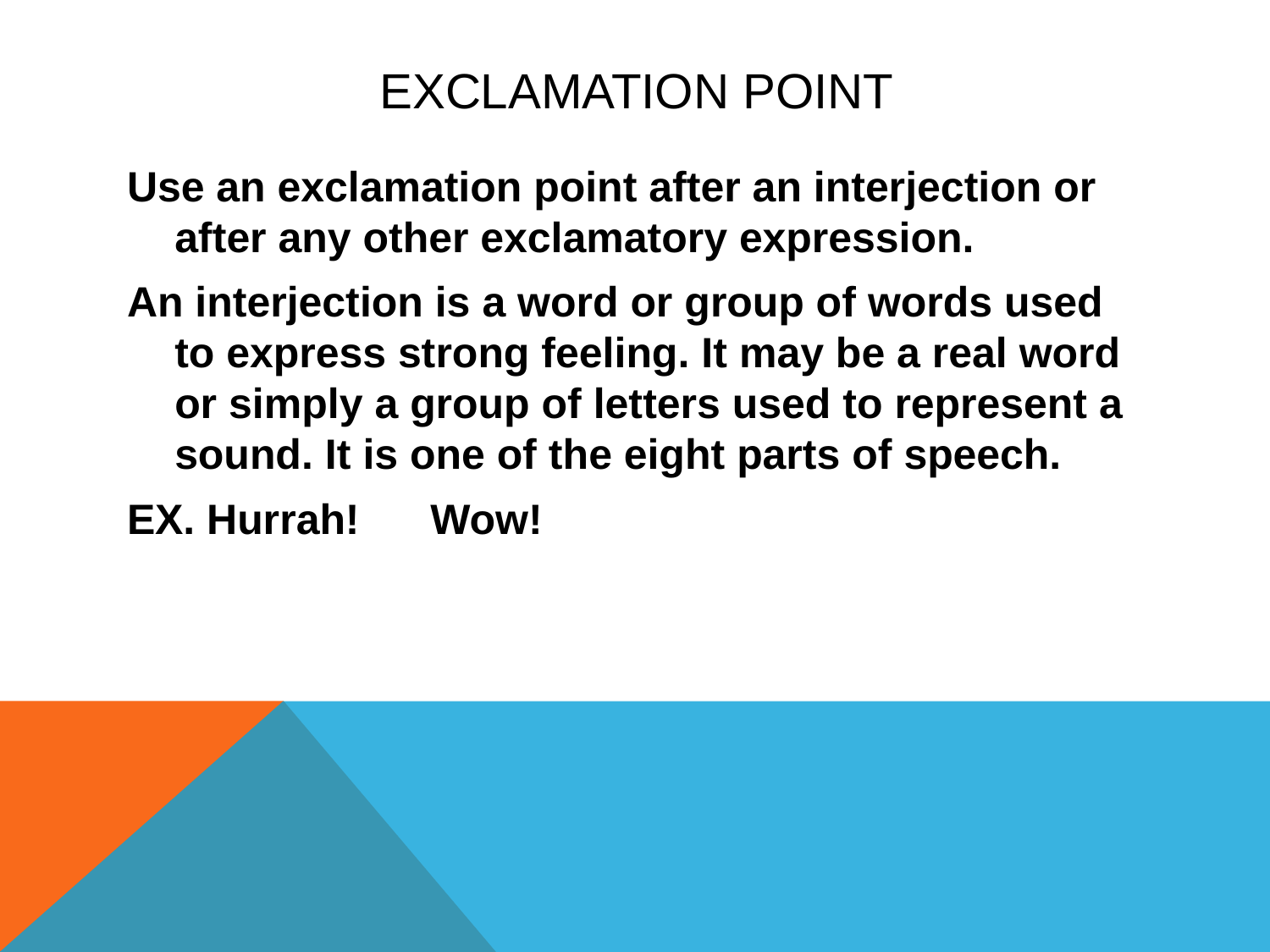

# EXCLAMATION POINT
Use an exclamation point after an interjection or after any other exclamatory expression.
An interjection is a word or group of words used to express strong feeling. It may be a real word or simply a group of letters used to represent a sound. It is one of the eight parts of speech.
EX. Hurrah!      Wow!